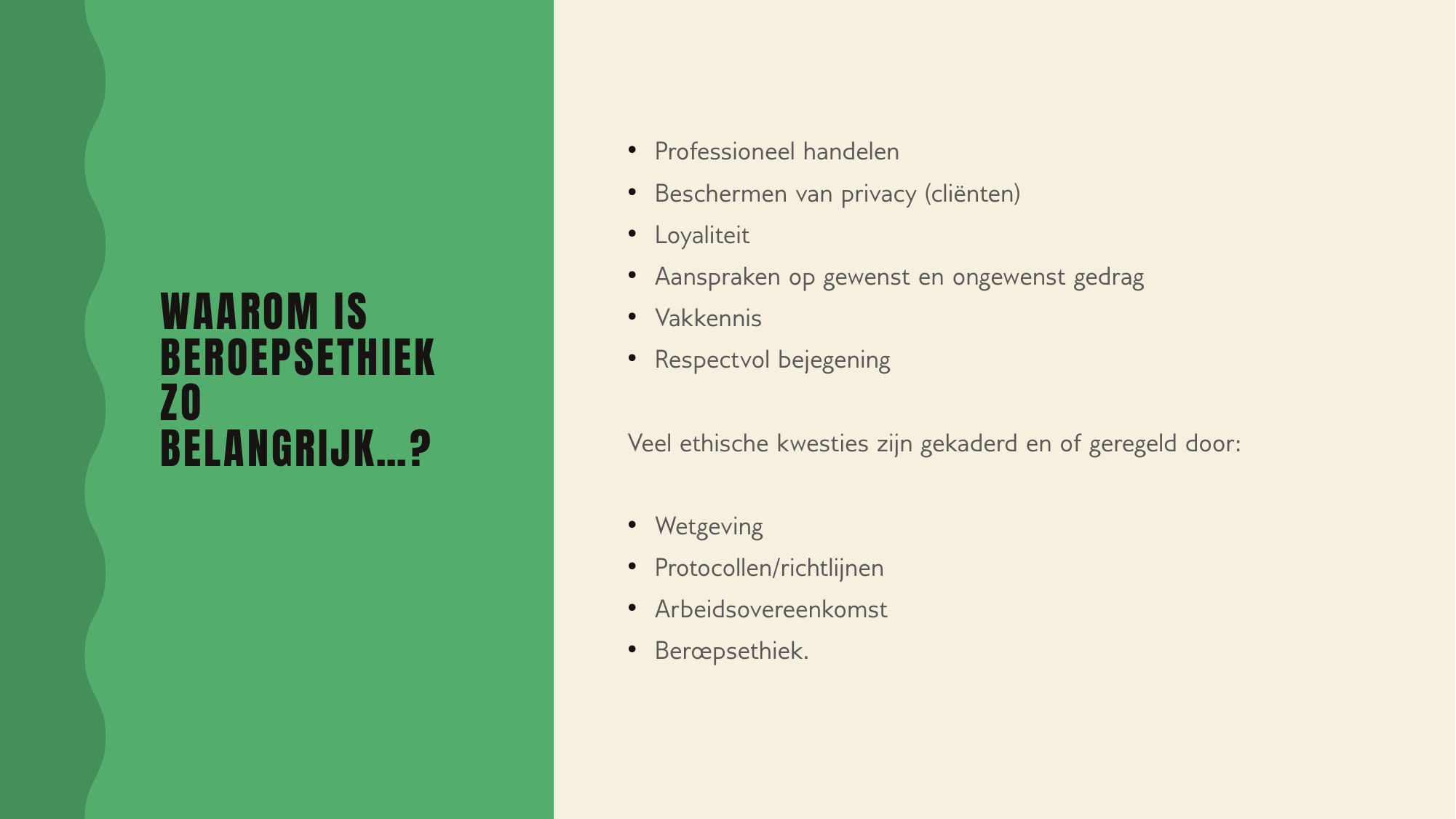

# Waarom is beroepsethiek zo belangrijk…?
Professioneel handelen
Beschermen van privacy (cliënten)
Loyaliteit
Aanspraken op gewenst en ongewenst gedrag
Vakkennis
Respectvol bejegening

Veel ethische kwesties zijn gekaderd en of geregeld door:

Wetgeving
Protocollen/richtlijnen
Arbeidsovereenkomst
Beroepsethiek.